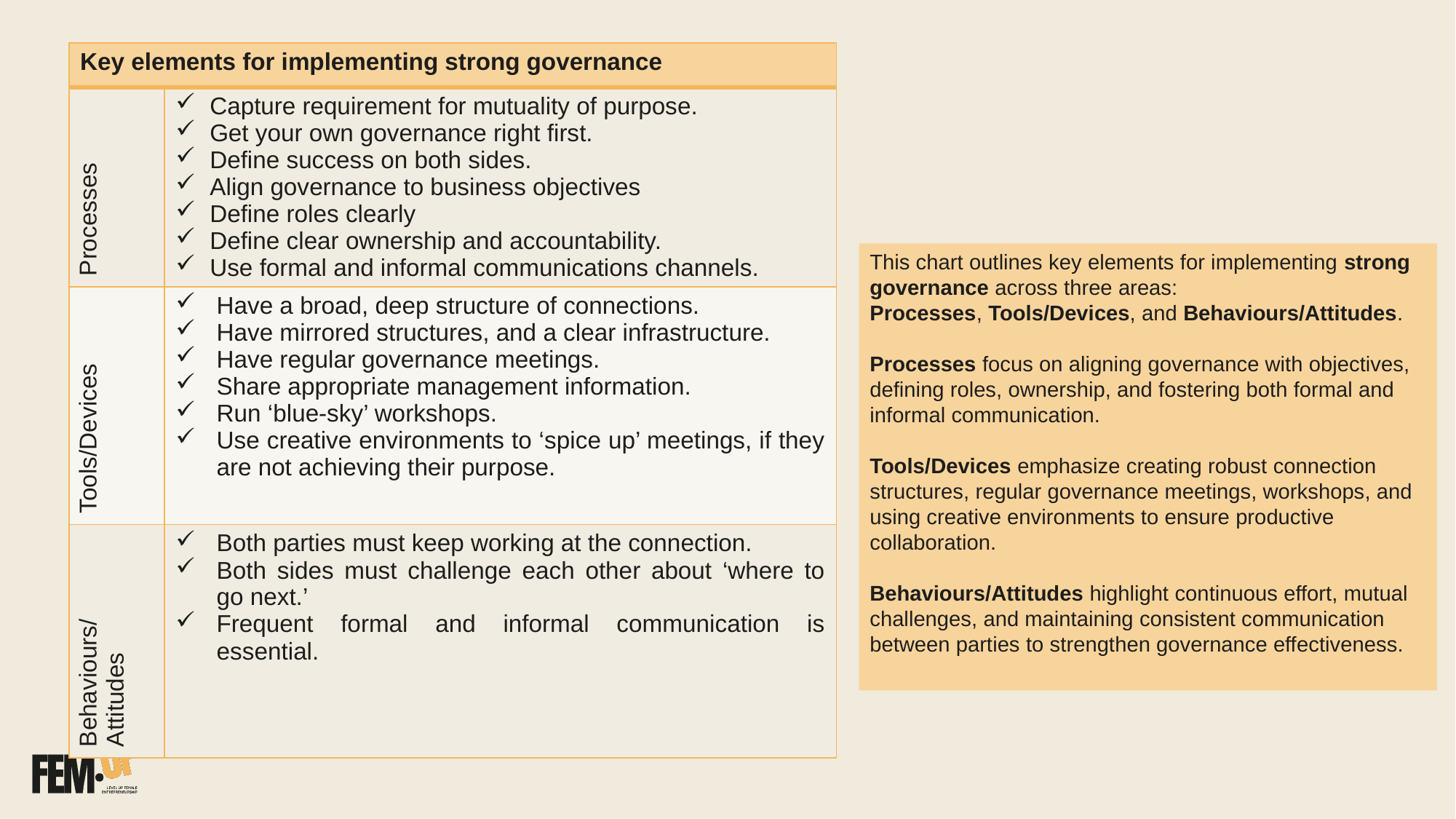

| Key elements for implementing strong governance |  |
| --- | --- |
| Processes | Capture requirement for mutuality of purpose. Get your own governance right first. Define success on both sides. Align governance to business objectives Define roles clearly Define clear ownership and accountability. Use formal and informal communications channels. |
| Tools/Devices | Have a broad, deep structure of connections. Have mirrored structures, and a clear infrastructure. Have regular governance meetings. Share appropriate management information. Run ‘blue-sky’ workshops. Use creative environments to ‘spice up’ meetings, if they are not achieving their purpose. |
| Behaviours/Attitudes | Both parties must keep working at the connection. Both sides must challenge each other about ‘where to go next.’ Frequent formal and informal communication is essential. |
This chart outlines key elements for implementing strong governance across three areas:
Processes, Tools/Devices, and Behaviours/Attitudes.

Processes focus on aligning governance with objectives, defining roles, ownership, and fostering both formal and informal communication.
Tools/Devices emphasize creating robust connection structures, regular governance meetings, workshops, and using creative environments to ensure productive collaboration.
Behaviours/Attitudes highlight continuous effort, mutual challenges, and maintaining consistent communication between parties to strengthen governance effectiveness.